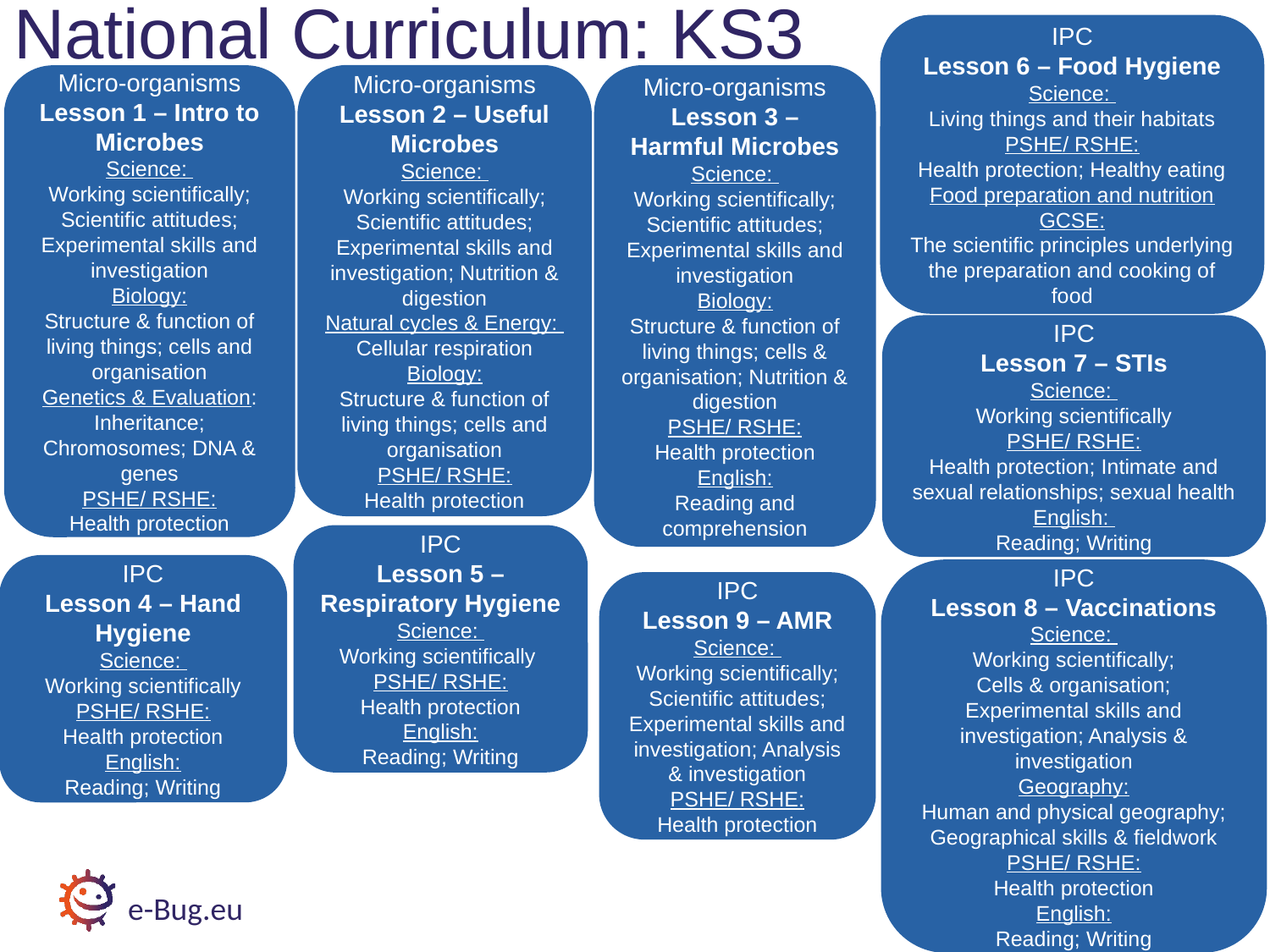

# e-Bug topics are mapped to the National Curriculum: KS3
IPC
Lesson 6 – Food Hygiene
Science:
Living things and their habitats
PSHE/ RSHE:
Health protection; Healthy eating
Food preparation and nutrition GCSE:
The scientific principles underlying the preparation and cooking of food
Micro-organisms
Lesson 2 – Useful Microbes
Science:
Working scientifically;
Scientific attitudes; Experimental skills and investigation; Nutrition & digestion
Natural cycles & Energy:
Cellular respiration
Biology:
Structure & function of living things; cells and organisation
PSHE/ RSHE:
Health protection
Micro-organisms
Lesson 1 – Intro to Microbes
Science:
Working scientifically;
Scientific attitudes; Experimental skills and investigation
Biology:
Structure & function of living things; cells and organisation
Genetics & Evaluation:
Inheritance; Chromosomes; DNA & genes
PSHE/ RSHE:
Health protection
Micro-organisms
Lesson 3 – Harmful Microbes
Science:
Working scientifically;
Scientific attitudes; Experimental skills and investigation
Biology:
Structure & function of living things; cells & organisation; Nutrition & digestion
PSHE/ RSHE:
Health protection
English:
Reading and comprehension
IPC
Lesson 7 – STIs
Science:
Working scientifically
PSHE/ RSHE:
Health protection; Intimate and sexual relationships; sexual health
English:
Reading; Writing
IPC
Lesson 5 – Respiratory Hygiene
Science:
Working scientifically
PSHE/ RSHE:
Health protection
English:
Reading; Writing
IPC
Lesson 4 – Hand Hygiene
Science:
Working scientifically
PSHE/ RSHE:
Health protection
English:
Reading; Writing
IPC
Lesson 8 – Vaccinations
Science:
Working scientifically;
Cells & organisation; Experimental skills and investigation; Analysis & investigation
Geography:
Human and physical geography; Geographical skills & fieldwork
PSHE/ RSHE:
Health protection
English:
Reading; Writing
IPC
Lesson 9 – AMR
Science:
Working scientifically;
Scientific attitudes; Experimental skills and investigation; Analysis & investigation
PSHE/ RSHE:
Health protection
e-Bug.eu